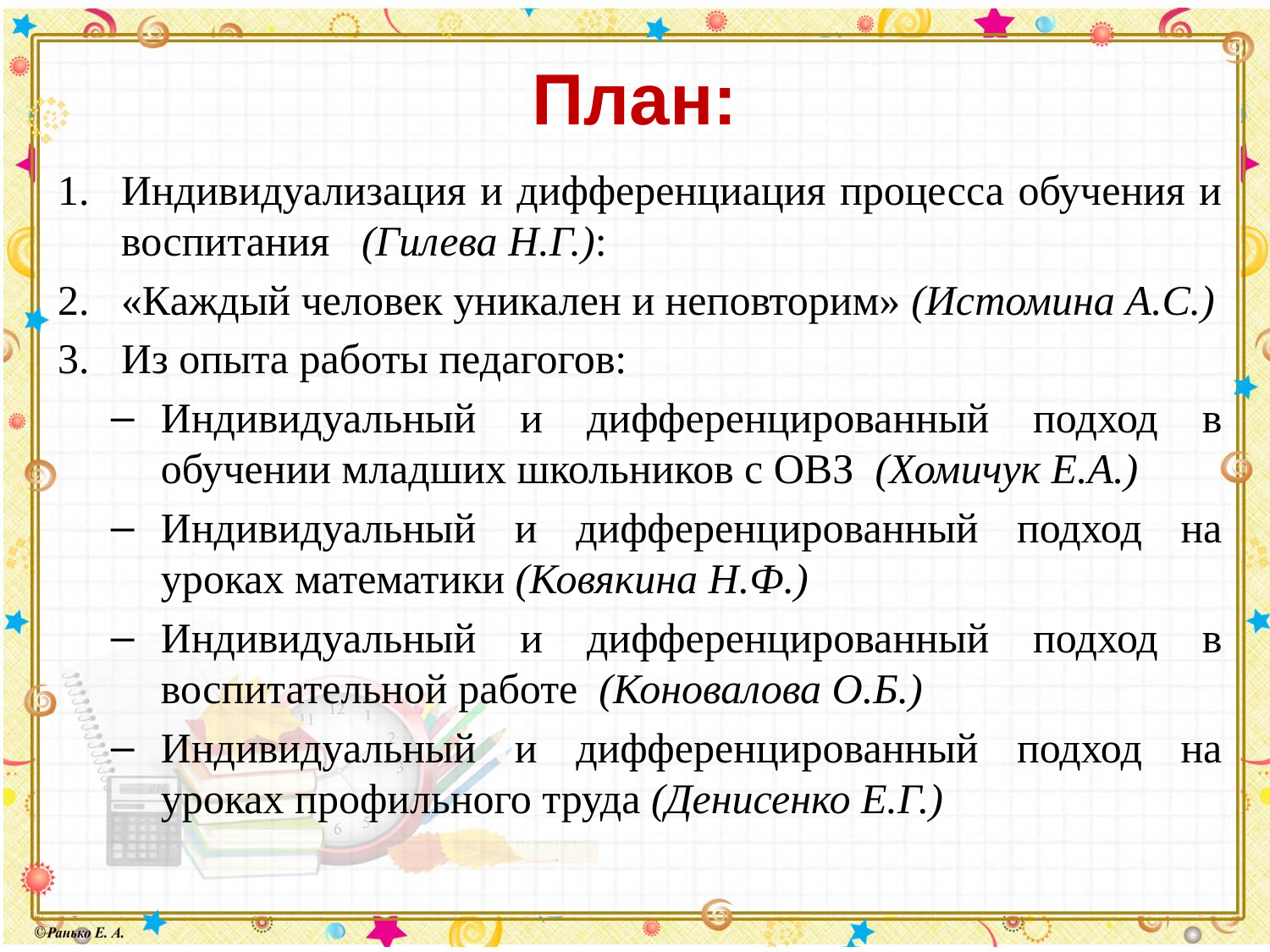

# План:
Индивидуализация и дифференциация процесса обучения и воспитания   (Гилева Н.Г.):
«Каждый человек уникален и неповторим» (Истомина А.С.)
Из опыта работы педагогов:
Индивидуальный и дифференцированный подход в обучении младших школьников с ОВЗ  (Хомичук Е.А.)
Индивидуальный и дифференцированный подход на уроках математики (Ковякина Н.Ф.)
Индивидуальный и дифференцированный подход в воспитательной работе  (Коновалова О.Б.)
Индивидуальный и дифференцированный подход на уроках профильного труда (Денисенко Е.Г.)